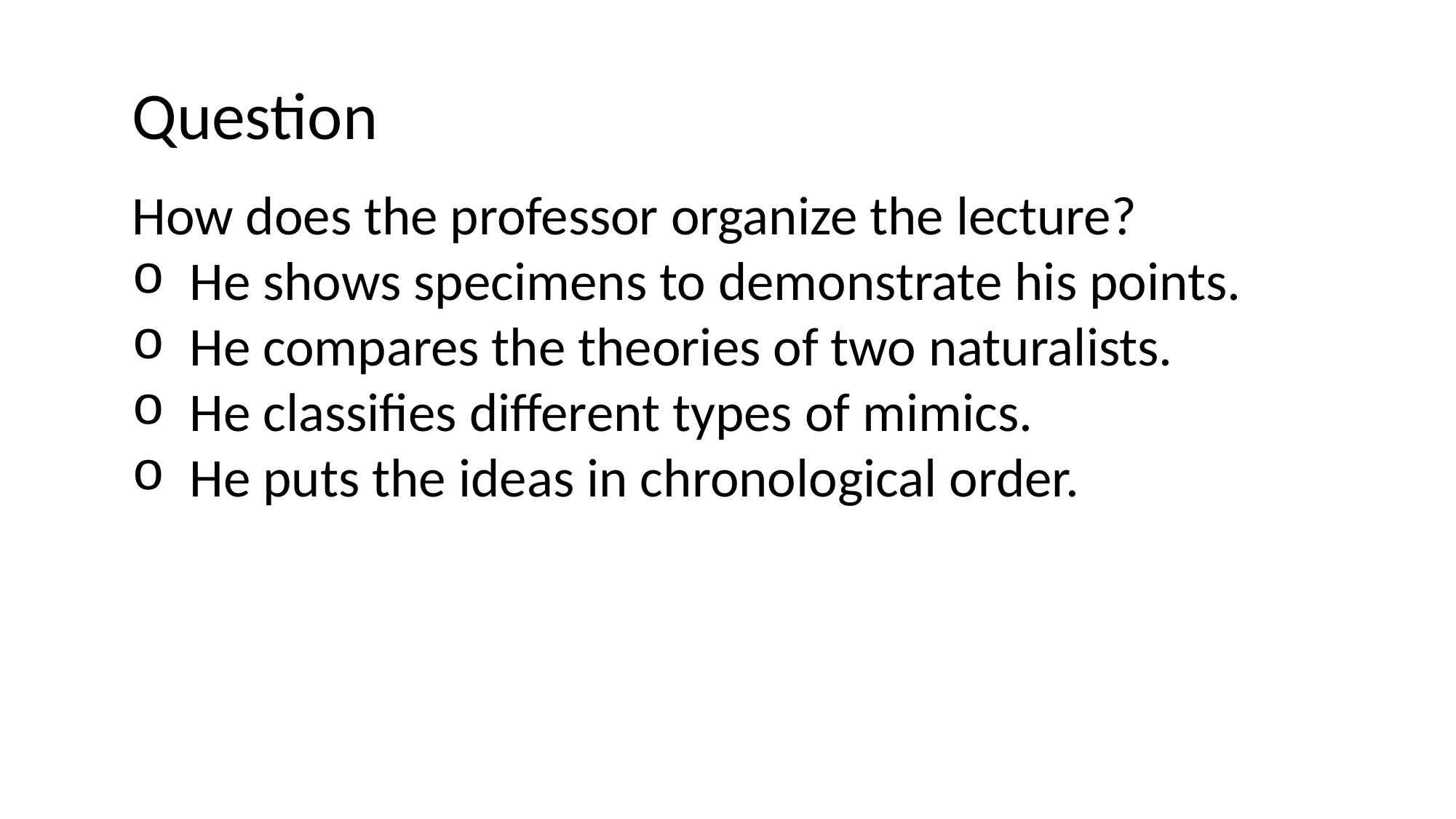

# Question
How does the professor organize the lecture?
  He shows specimens to demonstrate his points.
  He compares the theories of two naturalists.
  He classifies different types of mimics.
  He puts the ideas in chronological order.